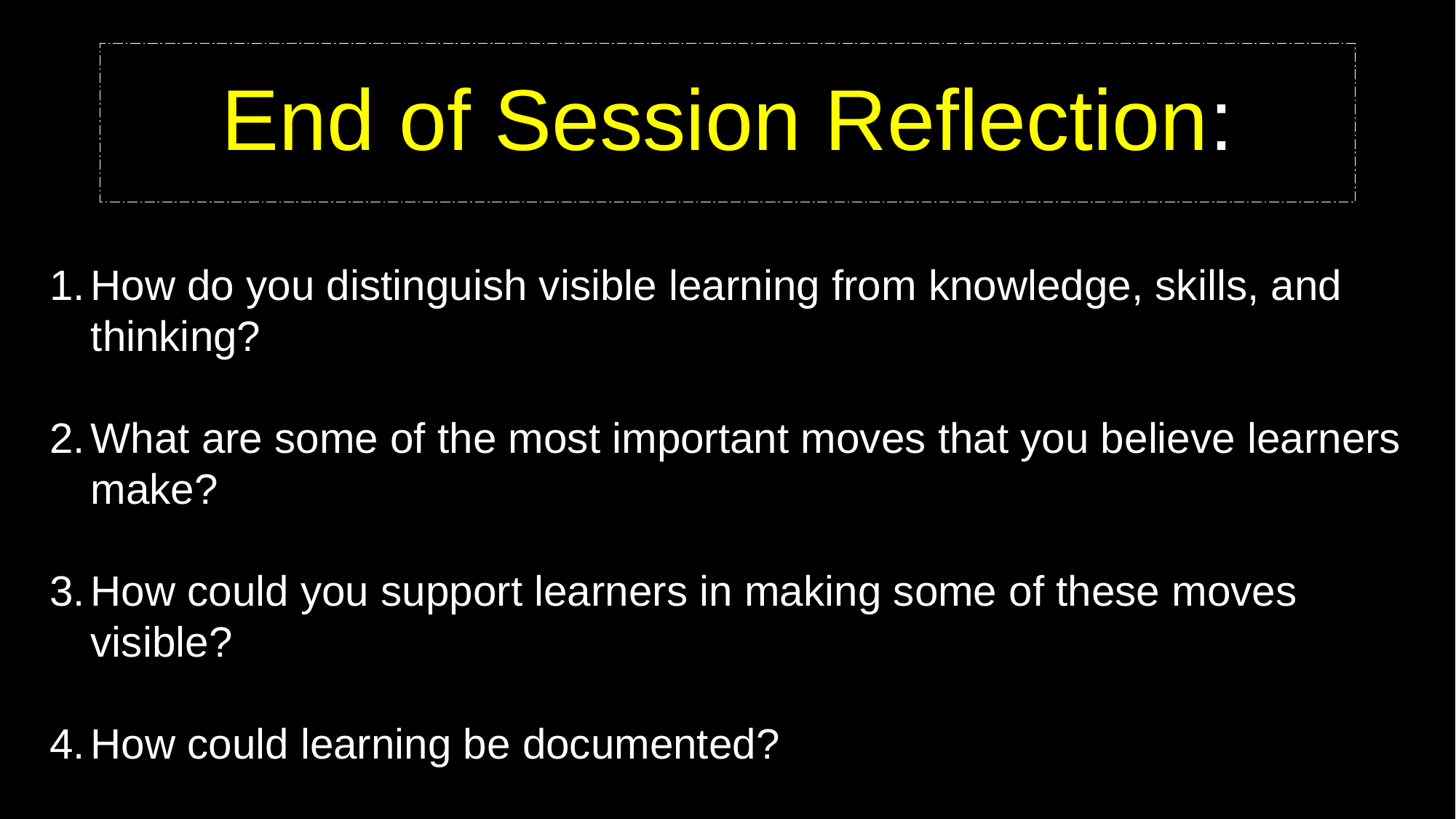

# End of Session Reflection:
How do you distinguish visible learning from knowledge, skills, and thinking?

What are some of the most important moves that you believe learners make?

How could you support learners in making some of these moves visible?

How could learning be documented?

Which habits, protocols, processes, tools, or interventions from today’s session will help you help learners best?